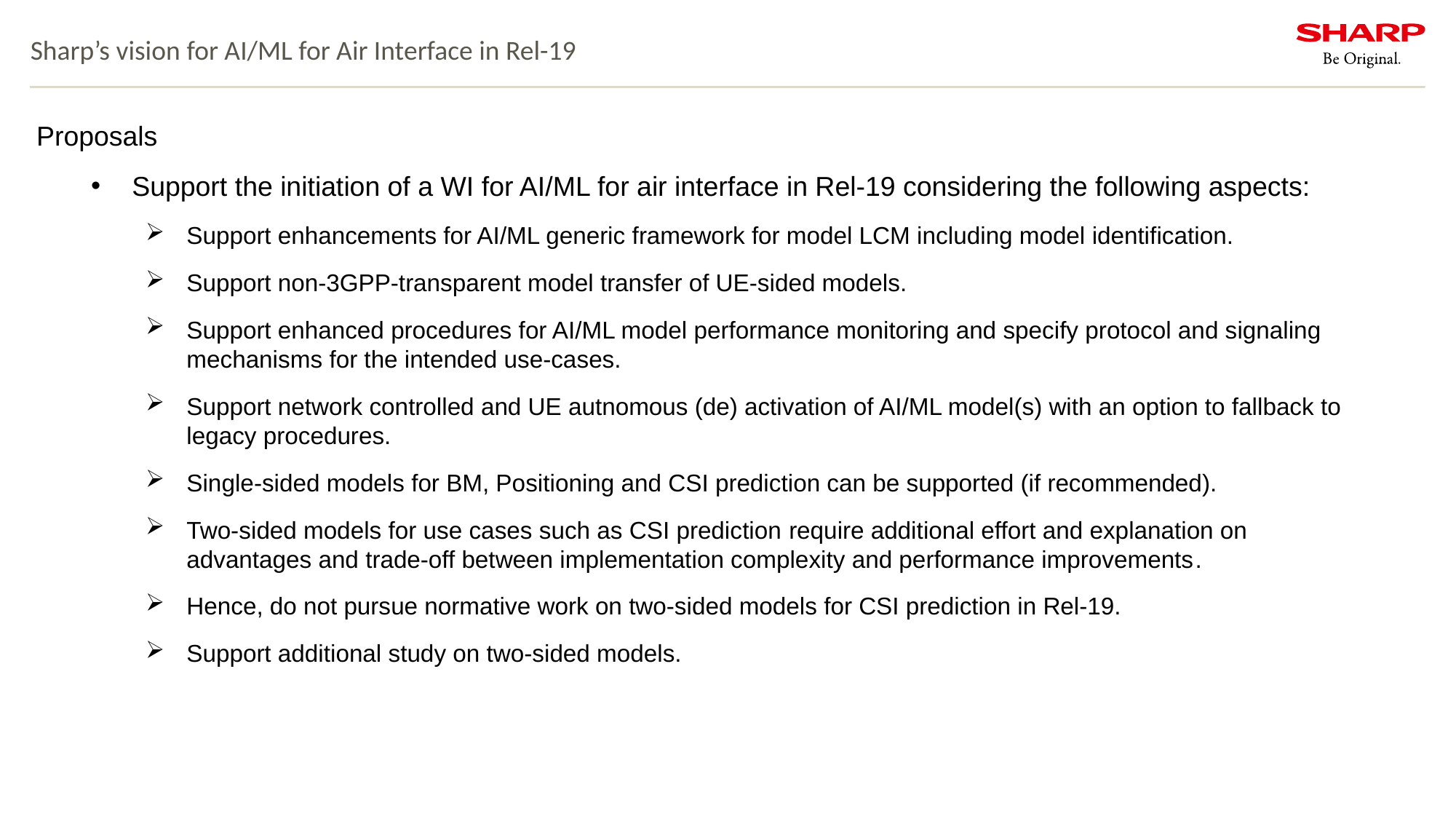

# Sharp’s vision for AI/ML for Air Interface in Rel-19
Proposals
Support the initiation of a WI for AI/ML for air interface in Rel-19 considering the following aspects:
Support enhancements for AI/ML generic framework for model LCM including model identification.
Support non-3GPP-transparent model transfer of UE-sided models.
Support enhanced procedures for AI/ML model performance monitoring and specify protocol and signaling mechanisms for the intended use-cases.
Support network controlled and UE autnomous (de) activation of AI/ML model(s) with an option to fallback to legacy procedures.
Single-sided models for BM, Positioning and CSI prediction can be supported (if recommended).
Two-sided models for use cases such as CSI prediction require additional effort and explanation on advantages and trade-off between implementation complexity and performance improvements.
Hence, do not pursue normative work on two-sided models for CSI prediction in Rel-19.
Support additional study on two-sided models.
rescue worker